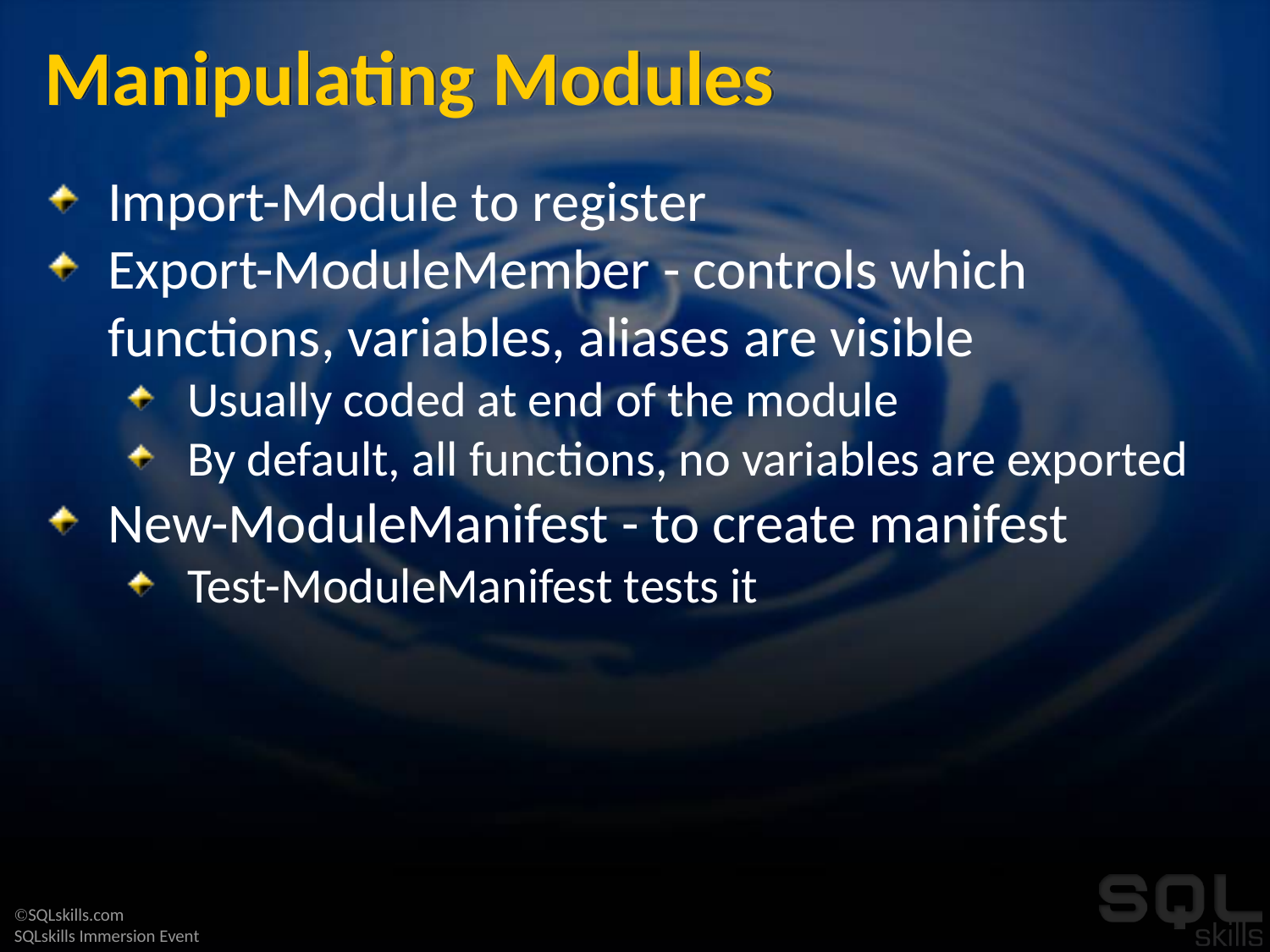

# Manipulating Modules
Import-Module to register
Export-ModuleMember - controls which functions, variables, aliases are visible
Usually coded at end of the module
By default, all functions, no variables are exported
New-ModuleManifest - to create manifest
Test-ModuleManifest tests it